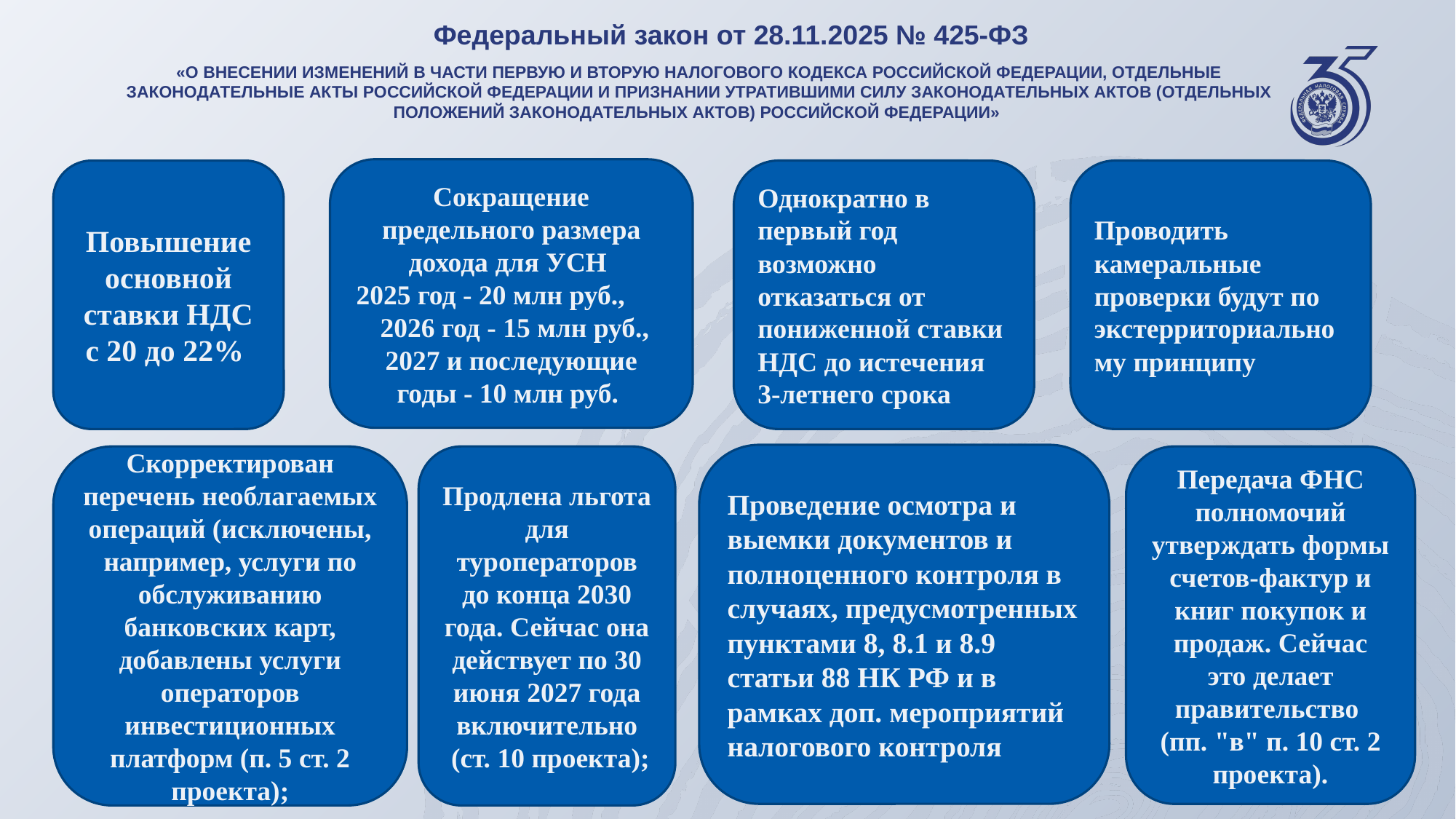

Федеральный закон от 28.11.2025 № 425-ФЗ
«О ВНЕСЕНИИ ИЗМЕНЕНИЙ В ЧАСТИ ПЕРВУЮ И ВТОРУЮ НАЛОГОВОГО КОДЕКСА РОССИЙСКОЙ ФЕДЕРАЦИИ, ОТДЕЛЬНЫЕ ЗАКОНОДАТЕЛЬНЫЕ АКТЫ РОССИЙСКОЙ ФЕДЕРАЦИИ И ПРИЗНАНИИ УТРАТИВШИМИ СИЛУ ЗАКОНОДАТЕЛЬНЫХ АКТОВ (ОТДЕЛЬНЫХ ПОЛОЖЕНИЙ ЗАКОНОДАТЕЛЬНЫХ АКТОВ) РОССИЙСКОЙ ФЕДЕРАЦИИ»
Сокращение предельного размера дохода для УСН
2025 год - 20 млн руб.,        2026 год - 15 млн руб., 2027 и последующие годы - 10 млн руб.

Однократно в первый год возможно отказаться от пониженной ставки НДС до истечения 3-летнего срока

Повышение основной ставки НДС с 20 до 22%
Проводить камеральные проверки будут по экстерриториальному принципу
Проведение осмотра и выемки документов и полноценного контроля в случаях, предусмотренных пунктами 8, 8.1 и 8.9 статьи 88 НК РФ и в рамках доп. мероприятий налогового контроля
Скорректирован перечень необлагаемых операций (исключены, например, услуги по обслуживанию банковских карт, добавлены услуги операторов инвестиционных платформ (п. 5 ст. 2 проекта);
Продлена льгота для туроператоров до конца 2030 года. Сейчас она действует по 30 июня 2027 года включительно
 (ст. 10 проекта);
Передача ФНС полномочий утверждать формы счетов-фактур и книг покупок и продаж. Сейчас это делает правительство
(пп. "в" п. 10 ст. 2 проекта).
2